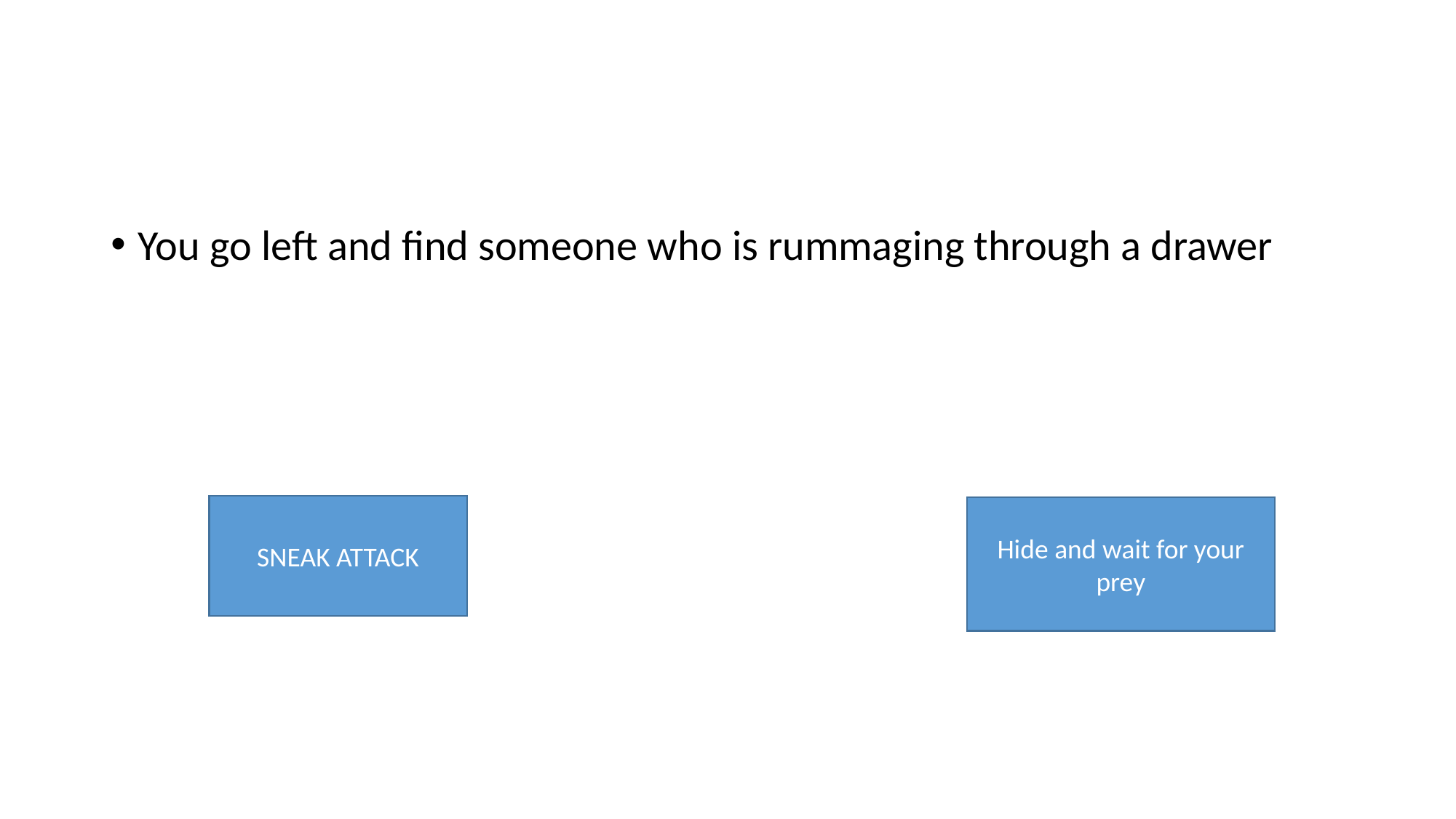

#
You go left and find someone who is rummaging through a drawer
SNEAK ATTACK
Hide and wait for your prey